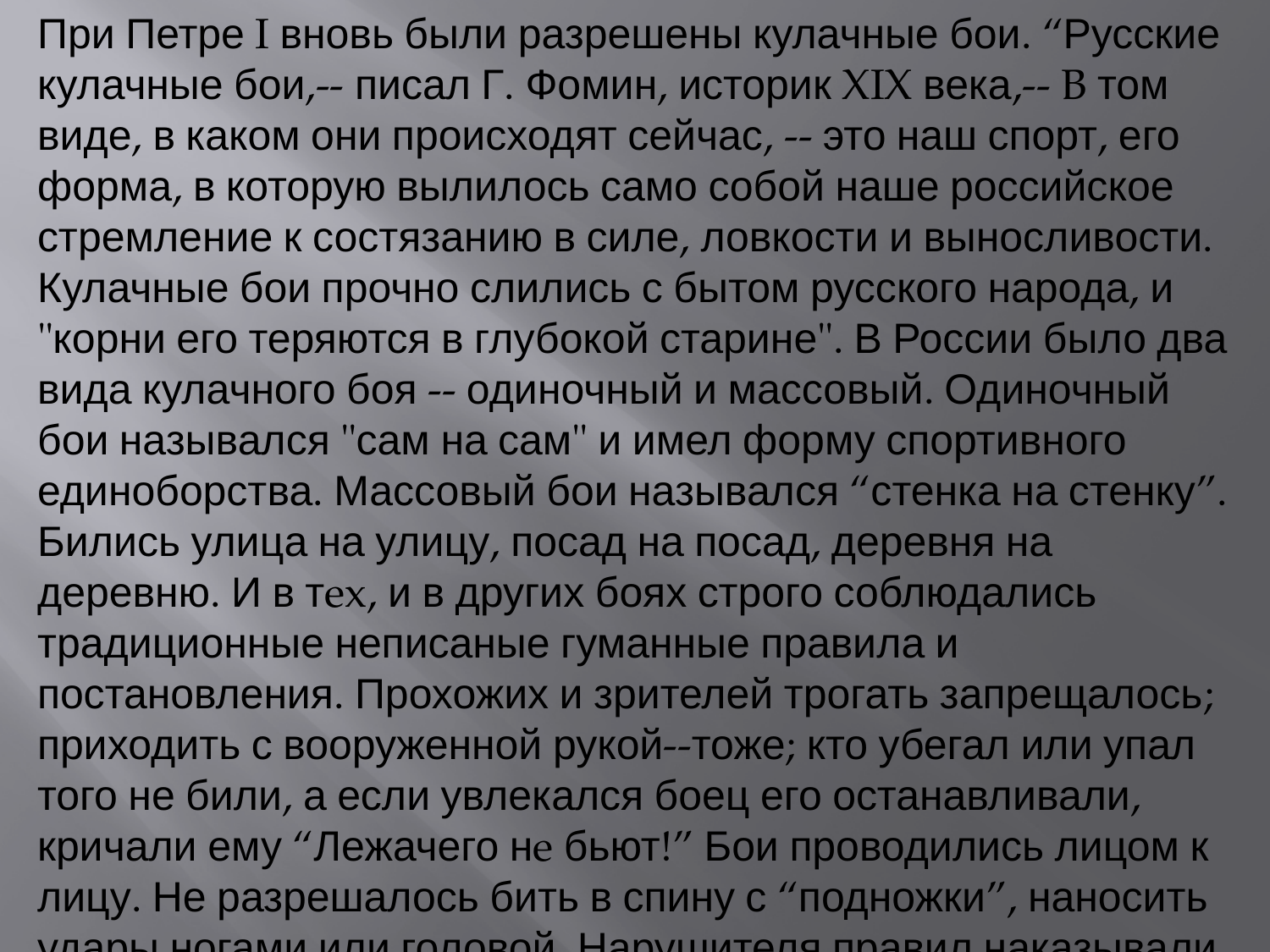

При Петре I вновь были разрешены кулачные бои. “Русские кулачные бои,-- писал Г. Фомин, историк XIX века,-- B том виде, в каком они происходят сейчас, -- это наш спорт, его форма, в которую вылилось само собой наше российское стремление к состязанию в силе, ловкости и выносливости. Кулачные бои прочно слились с бытом русского народа, и "корни его теряются в глубокой старине". В России было два вида кулачного боя -- одиночный и массовый. Одиночный бои назывался "сам на сам" и имел форму спортивного единоборства. Массовый бои назывался “стенка на стенку”. Бились улица на улицу, посад на посад, деревня на деревню. И в тex, и в других боях строго соблюдались традиционные неписаные гуманные правила и постановления. Прохожих и зрителей трогать запрещалось; приходить с вооруженной рукой--тоже; кто убегал или упал того не били, а если увлекался боец его останавливали, кричали ему “Лежачего нe бьют!” Бои проводились лицом к лицу. Не разрешалось бить в спину с “подножки”, наносить удары ногами или головой. Нарушителя правил наказывали свои же бойцы.